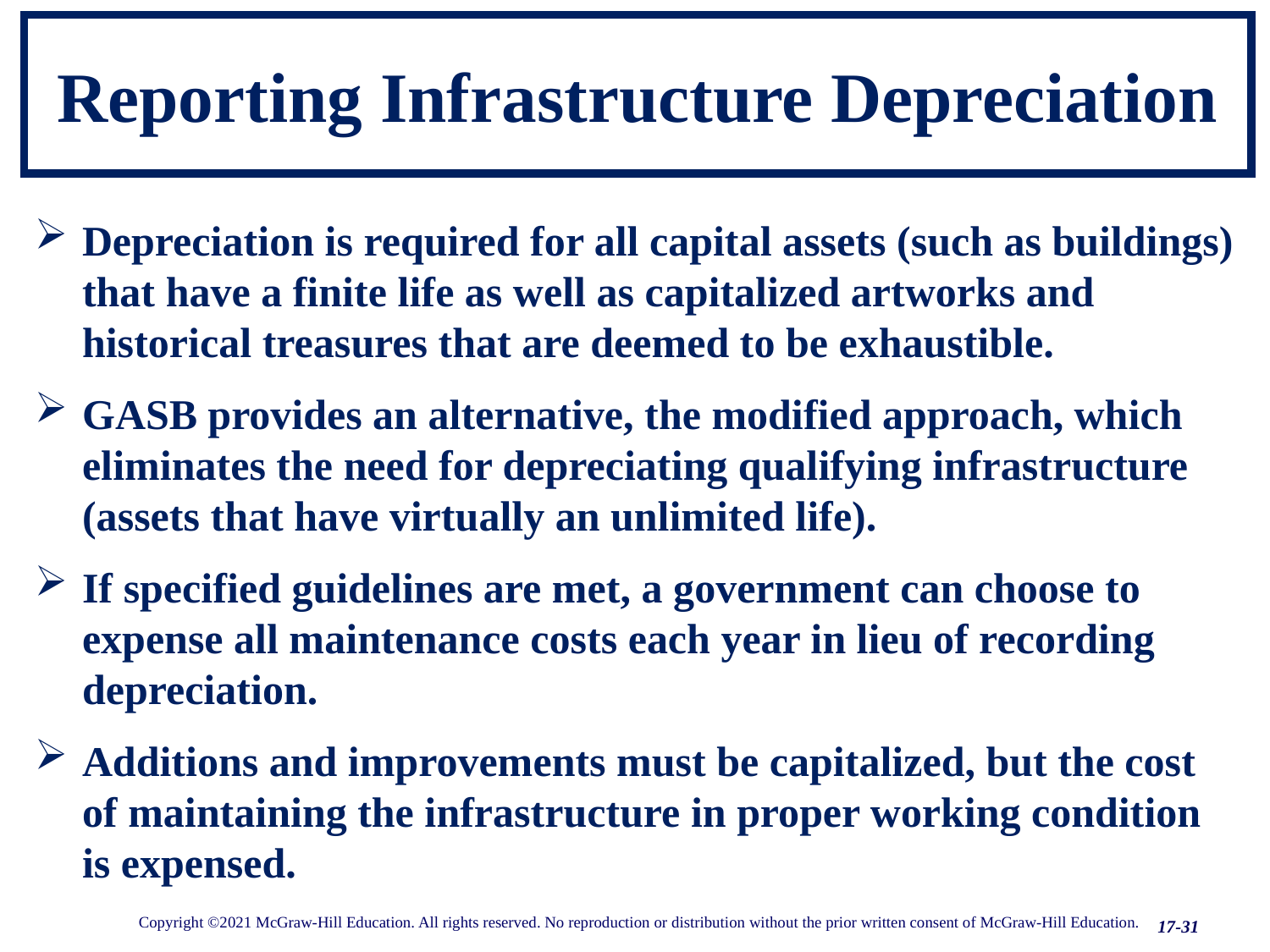

# Reporting Infrastructure Depreciation

Depreciation is required for all capital assets (such as buildings) that have a finite life as well as capitalized artworks and historical treasures that are deemed to be exhaustible.
GASB provides an alternative, the modified approach, which eliminates the need for depreciating qualifying infrastructure (assets that have virtually an unlimited life).
If specified guidelines are met, a government can choose to expense all maintenance costs each year in lieu of recording depreciation.
Additions and improvements must be capitalized, but the cost of maintaining the infrastructure in proper working condition is expensed.

17-31
Copyright ©2021 McGraw-Hill Education. All rights reserved. No reproduction or distribution without the prior written consent of McGraw-Hill Education.